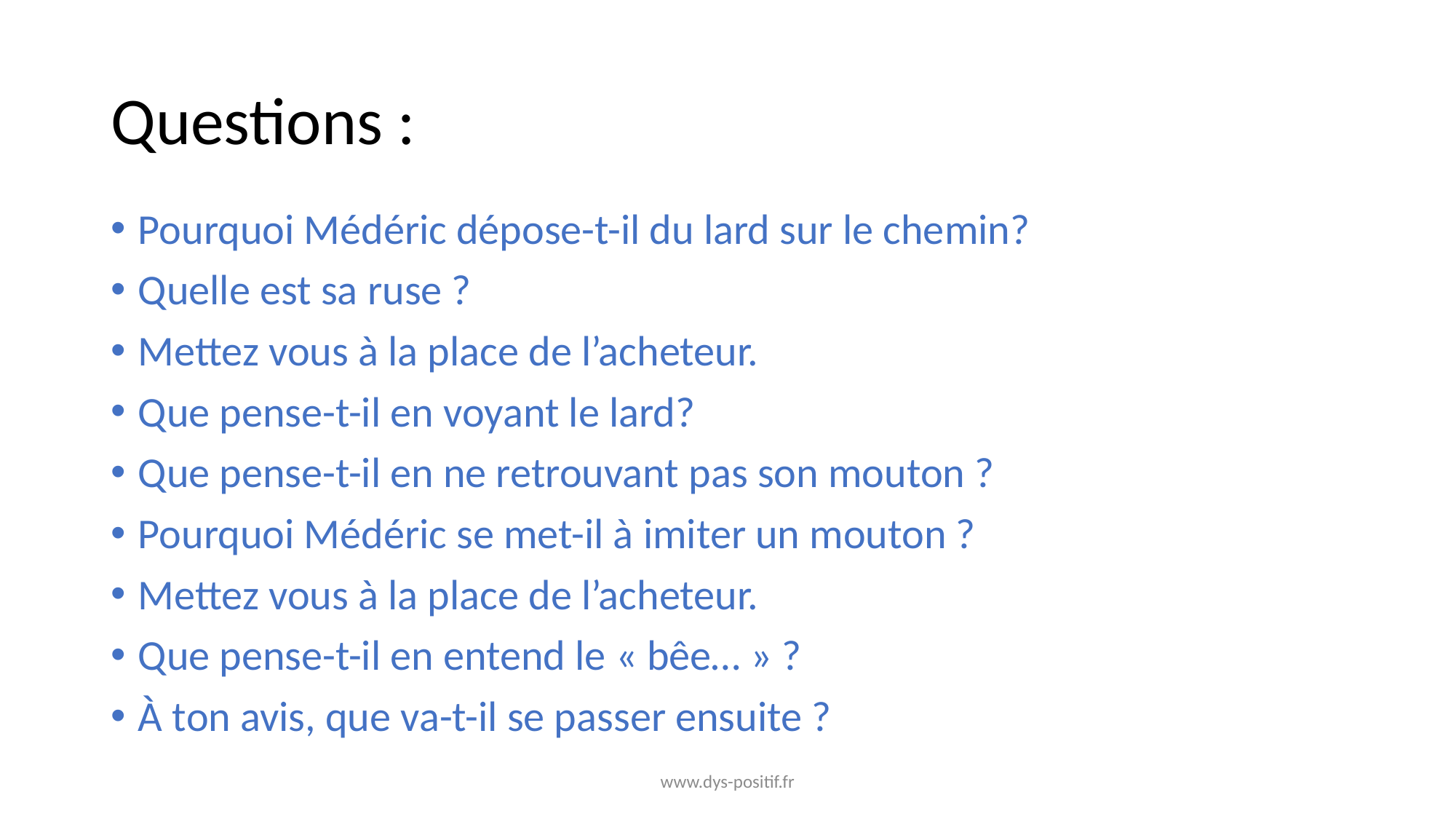

# Questions :
Pourquoi Médéric dépose-t-il du lard sur le chemin?
Quelle est sa ruse ?
Mettez vous à la place de l’acheteur.
Que pense-t-il en voyant le lard?
Que pense-t-il en ne retrouvant pas son mouton ?
Pourquoi Médéric se met-il à imiter un mouton ?
Mettez vous à la place de l’acheteur.
Que pense-t-il en entend le « bêe… » ?
À ton avis, que va-t-il se passer ensuite ?

www.dys-positif.fr